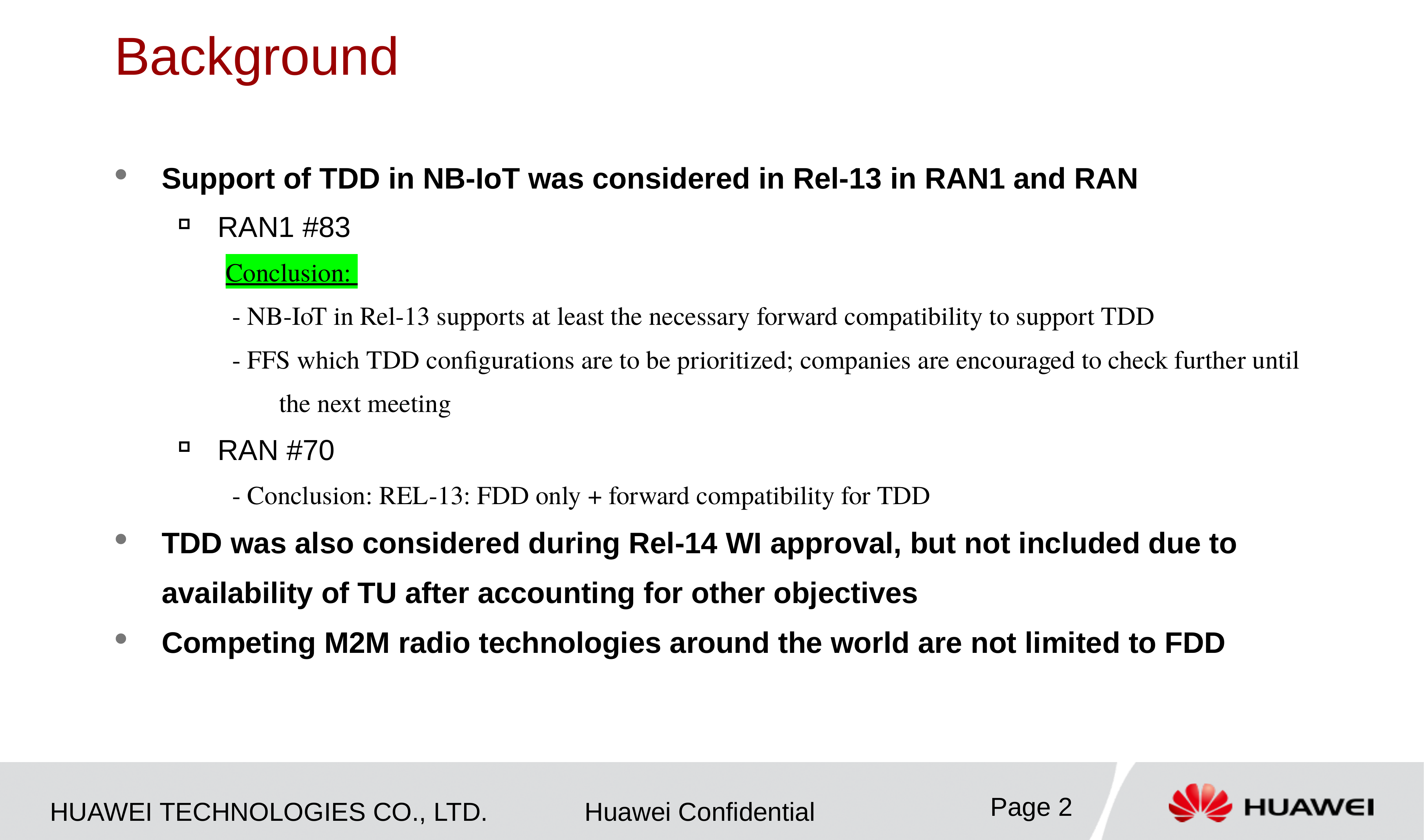

# Background
Support of TDD in NB-IoT was considered in Rel-13 in RAN1 and RAN
RAN1 #83
Conclusion:
 - NB-IoT in Rel-13 supports at least the necessary forward compatibility to support TDD
 - FFS which TDD configurations are to be prioritized; companies are encouraged to check further until 	the next meeting
RAN #70
 - Conclusion: REL-13: FDD only + forward compatibility for TDD
TDD was also considered during Rel-14 WI approval, but not included due to availability of TU after accounting for other objectives
Competing M2M radio technologies around the world are not limited to FDD
Page 2